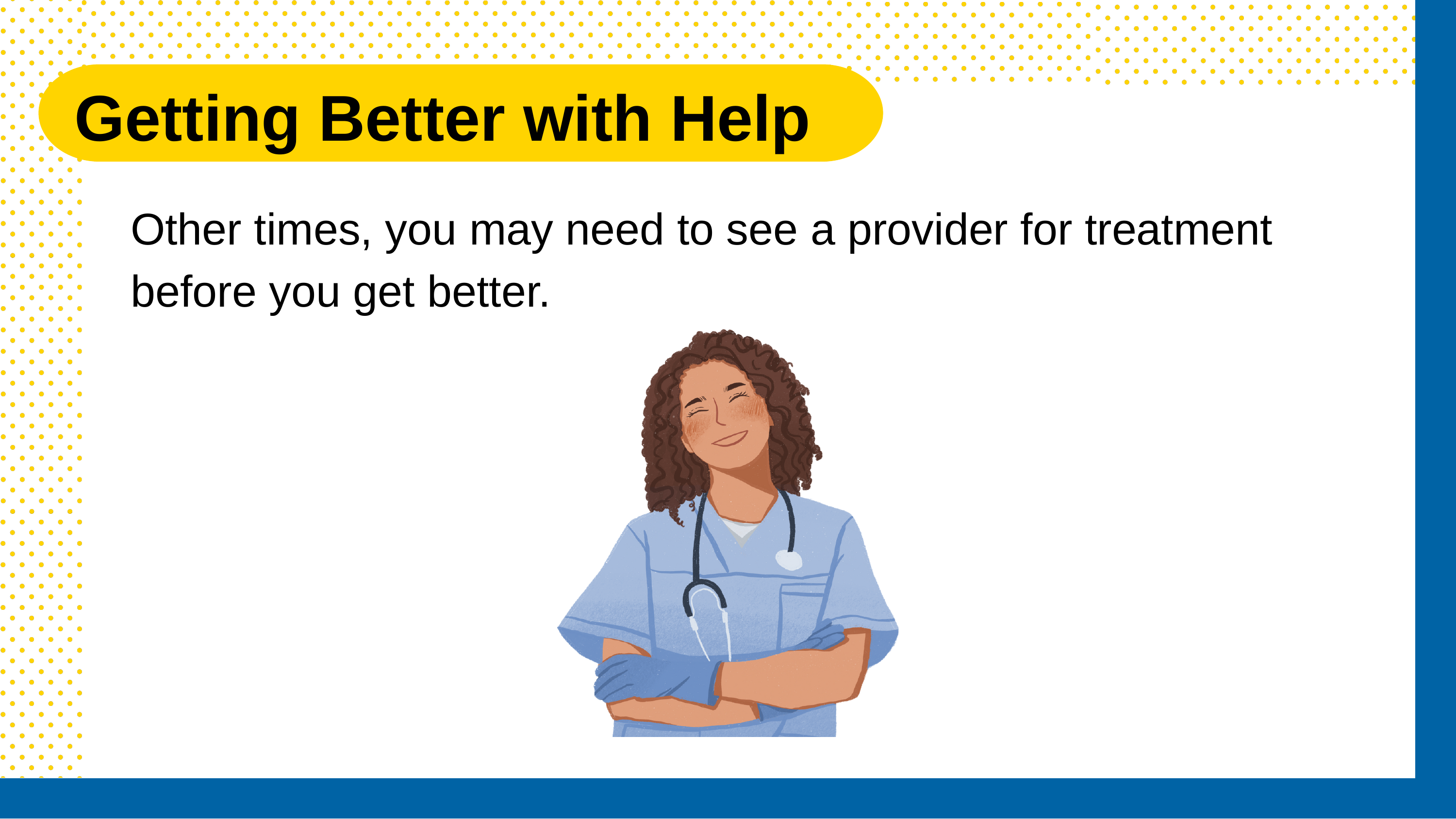

Getting Better with Help

Other times, you may need to see a provider for treatment before you get better.